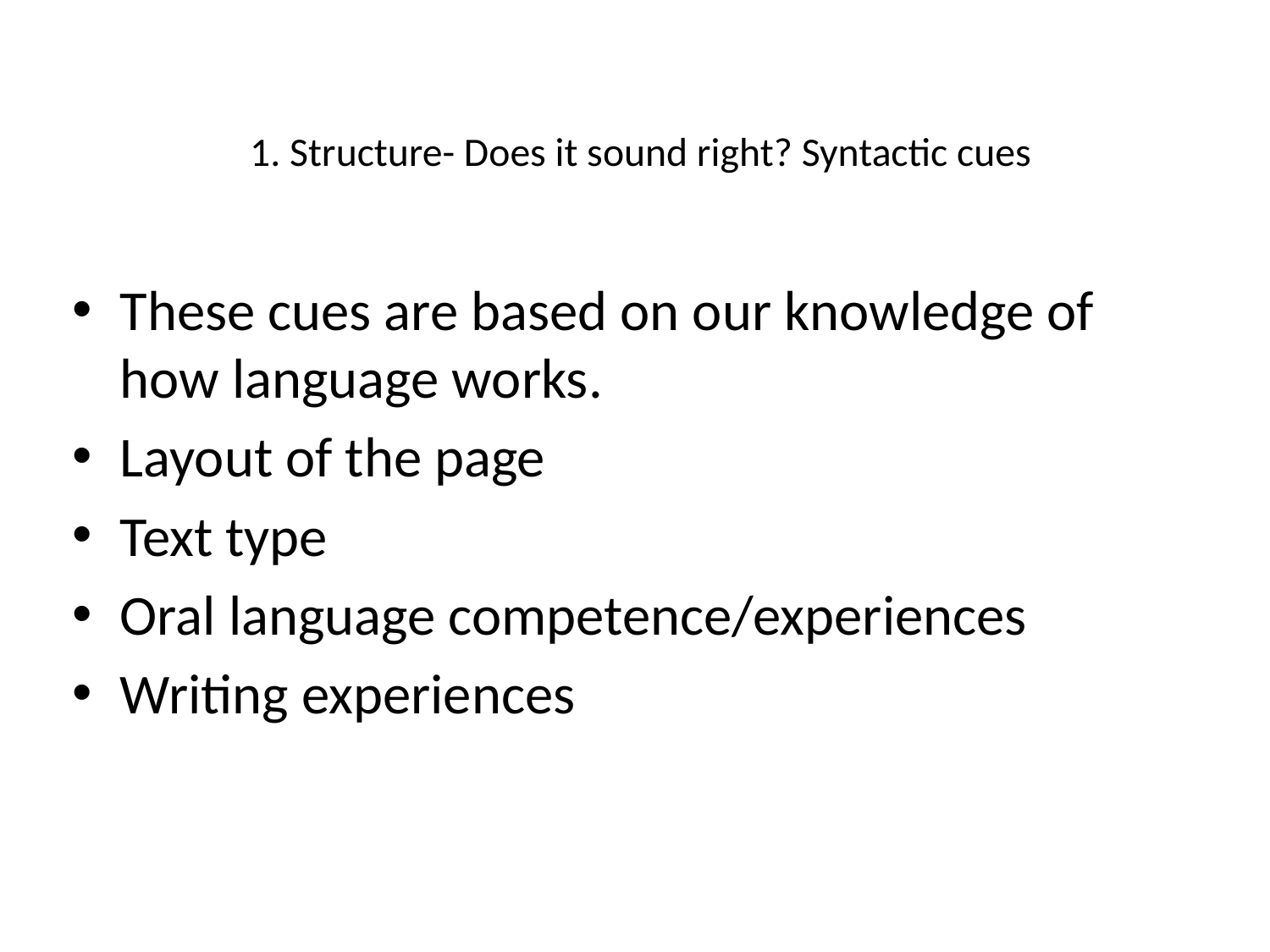

# 1. Structure- Does it sound right? Syntactic cues
These cues are based on our knowledge of how language works.
Layout of the page
Text type
Oral language competence/experiences
Writing experiences